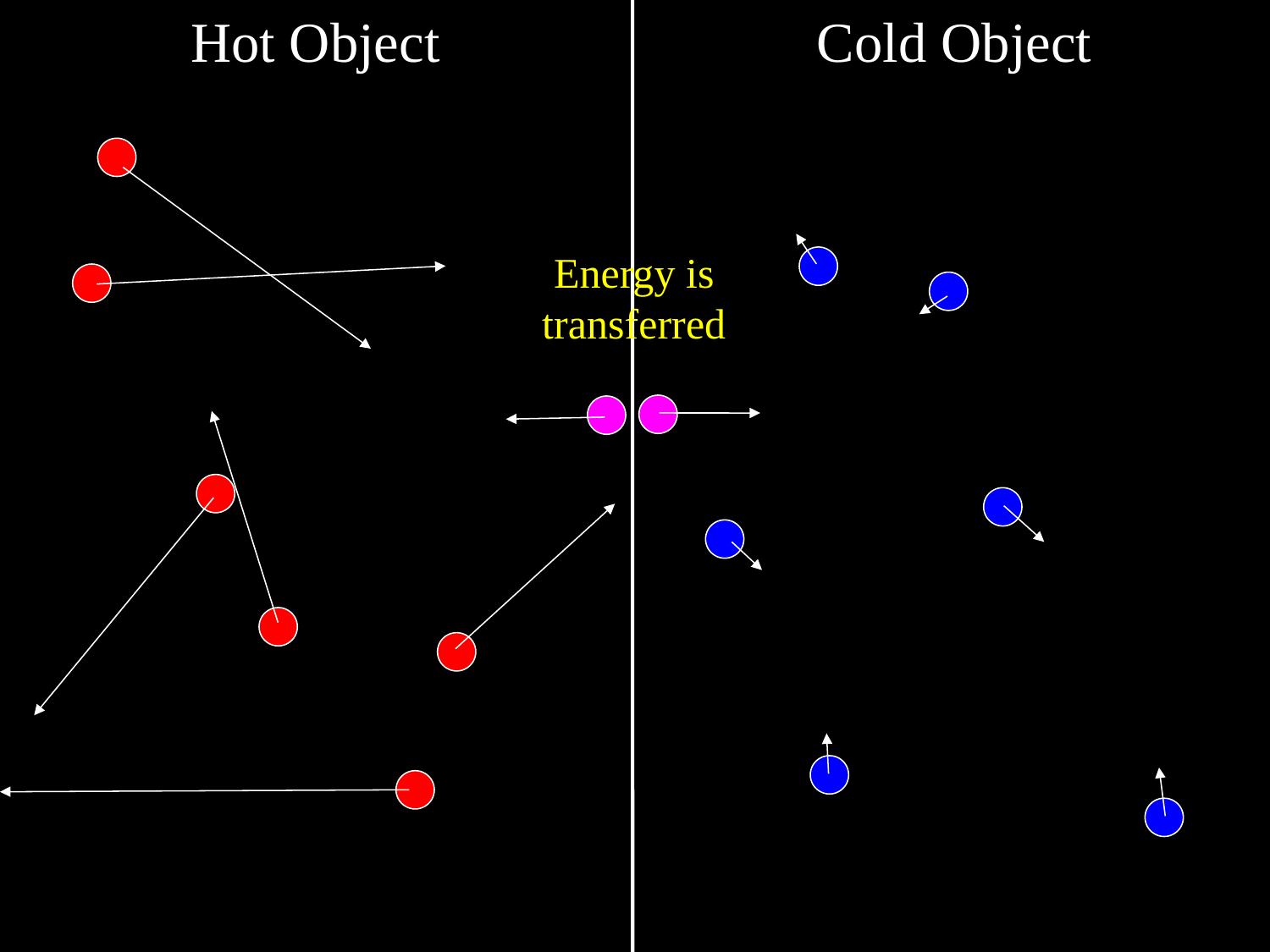

Hot Object

Cold Object

Energy is transferred